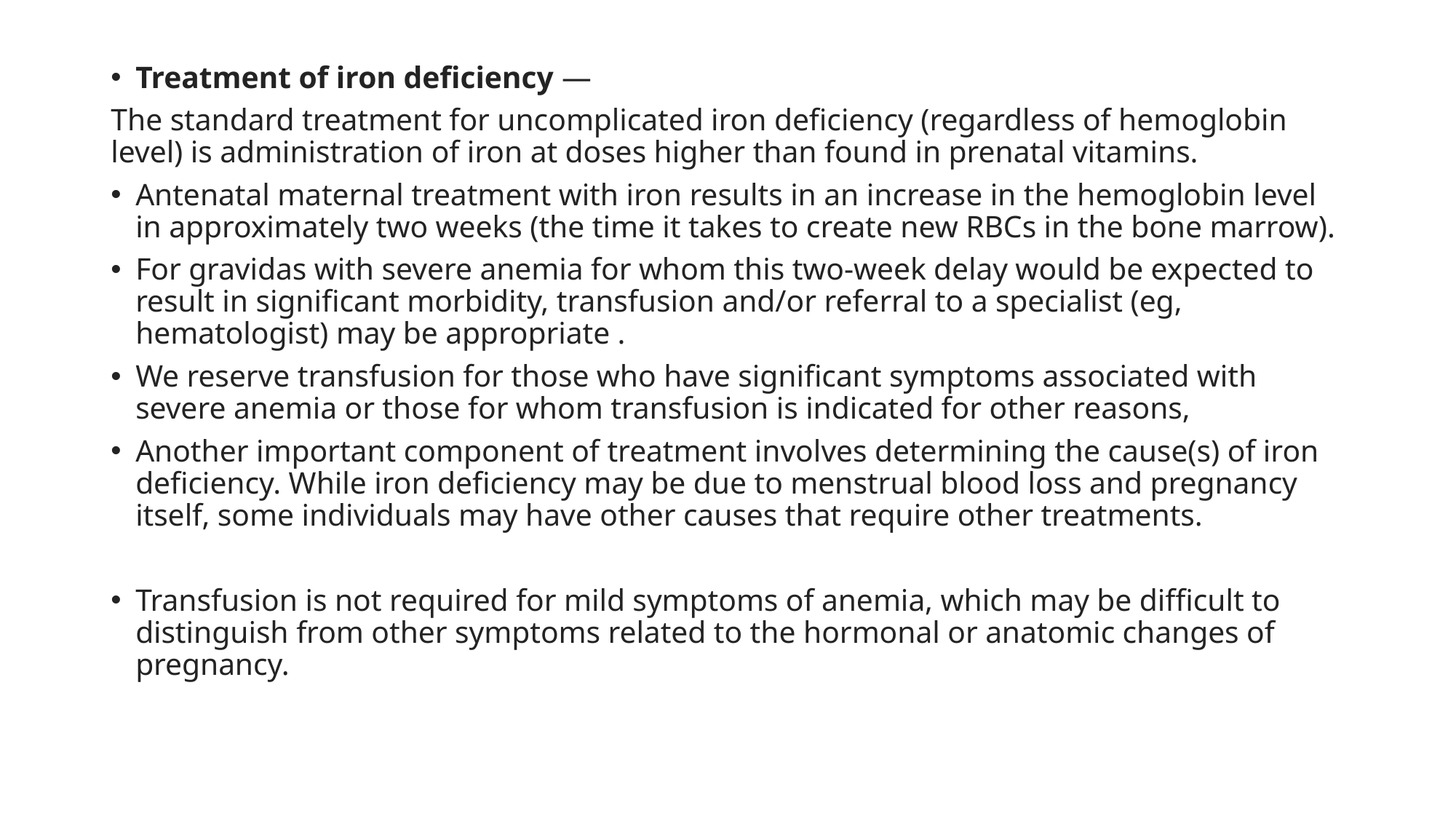

Treatment of iron deficiency —
The standard treatment for uncomplicated iron deficiency (regardless of hemoglobin level) is administration of iron at doses higher than found in prenatal vitamins.
Antenatal maternal treatment with iron results in an increase in the hemoglobin level in approximately two weeks (the time it takes to create new RBCs in the bone marrow).
For gravidas with severe anemia for whom this two-week delay would be expected to result in significant morbidity, transfusion and/or referral to a specialist (eg, hematologist) may be appropriate .
We reserve transfusion for those who have significant symptoms associated with severe anemia or those for whom transfusion is indicated for other reasons,
Another important component of treatment involves determining the cause(s) of iron deficiency. While iron deficiency may be due to menstrual blood loss and pregnancy itself, some individuals may have other causes that require other treatments.

Transfusion is not required for mild symptoms of anemia, which may be difficult to distinguish from other symptoms related to the hormonal or anatomic changes of pregnancy.